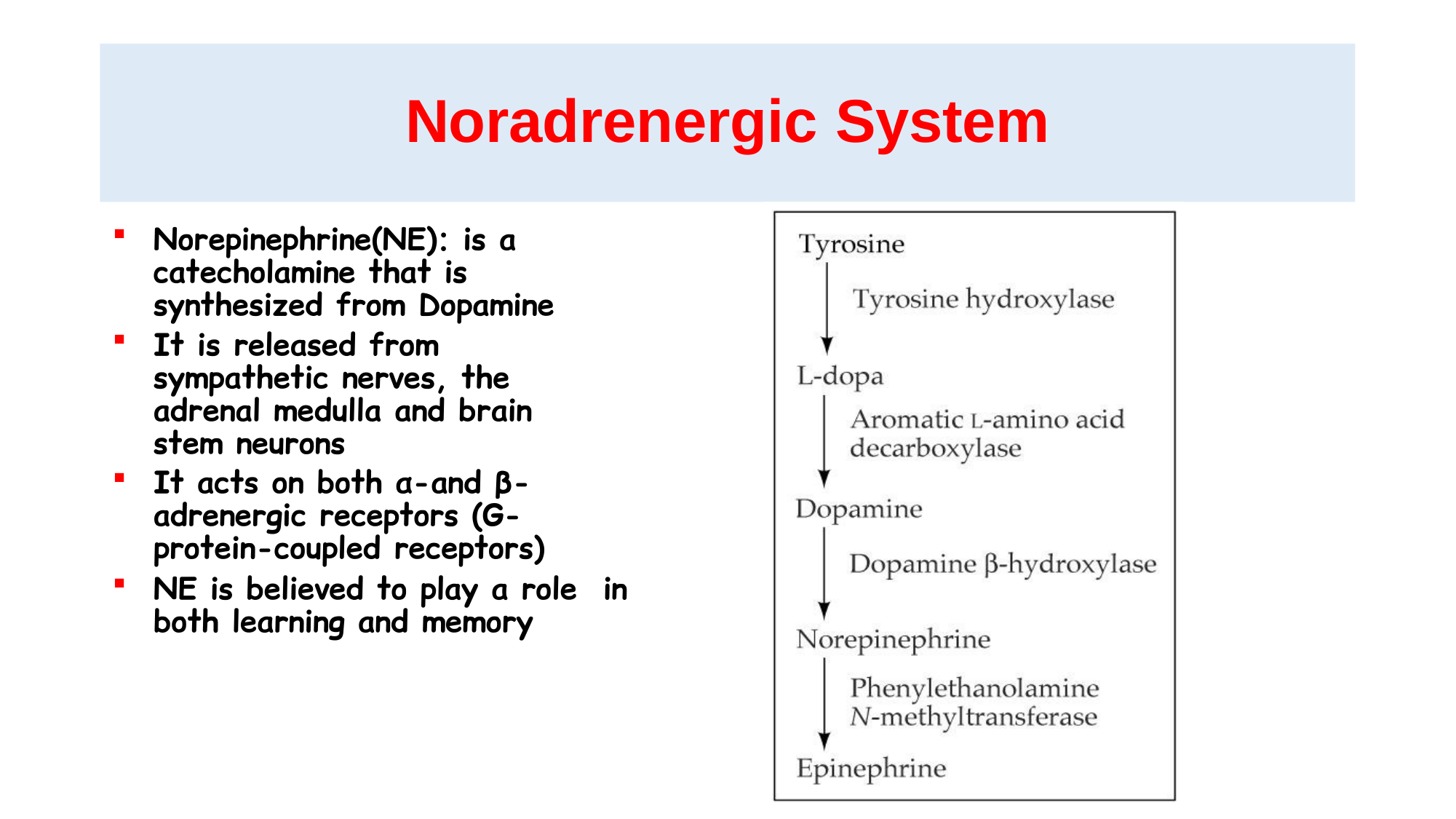

# Noradrenergic System

Norepinephrine(NE): is a  catecholamine that is  synthesized from Dopamine
It is released from  sympathetic nerves, the  adrenal medulla and brain  stem neurons
It acts on both α-and β-  adrenergic receptors (G-  protein-coupled receptors)
NE is believed to play a role  in both learning and memory